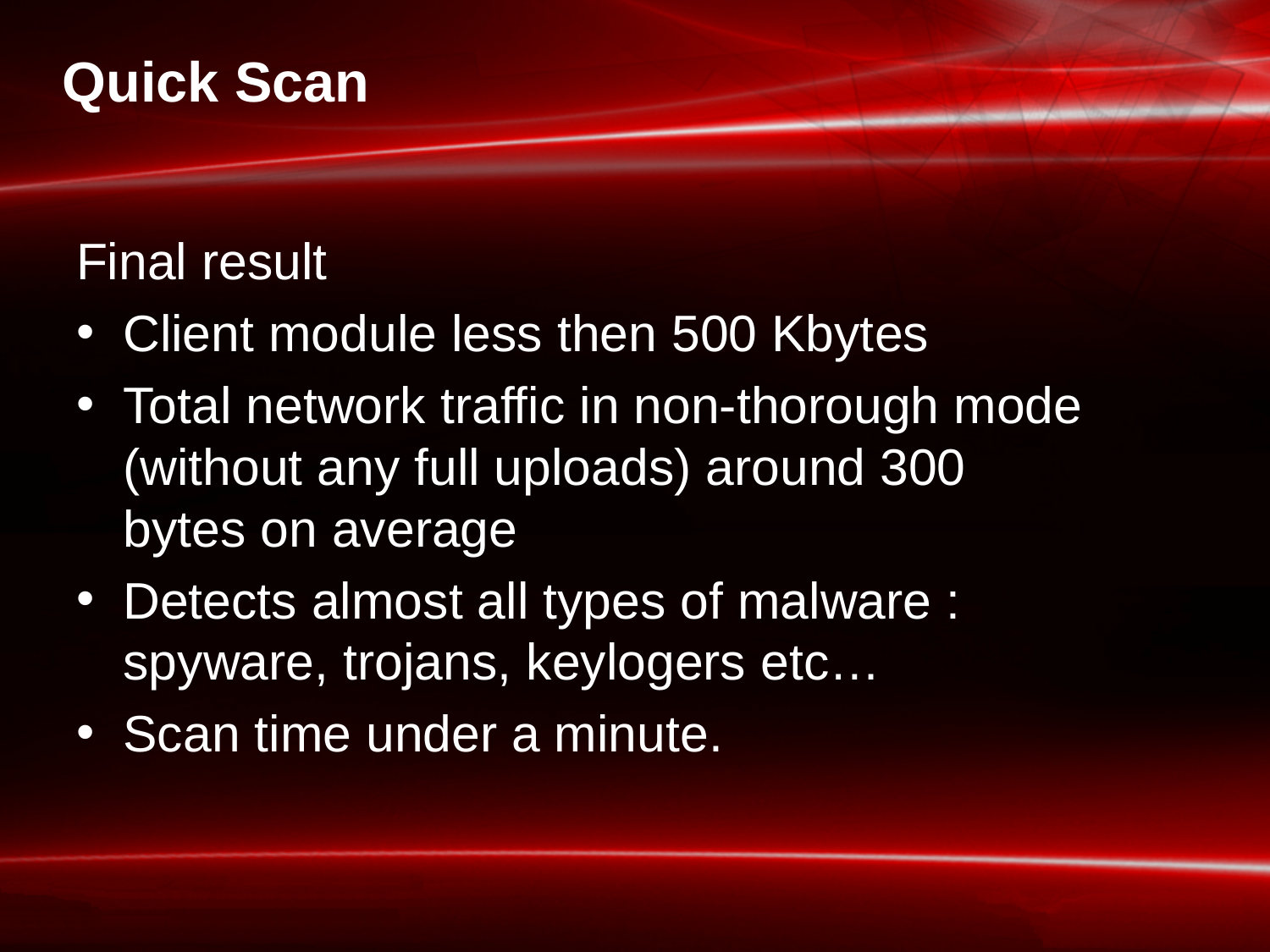

# Quick Scan
Final result
Client module less then 500 Kbytes
Total network traffic in non-thorough mode (without any full uploads) around 300 bytes on average
Detects almost all types of malware : spyware, trojans, keylogers etc…
Scan time under a minute.